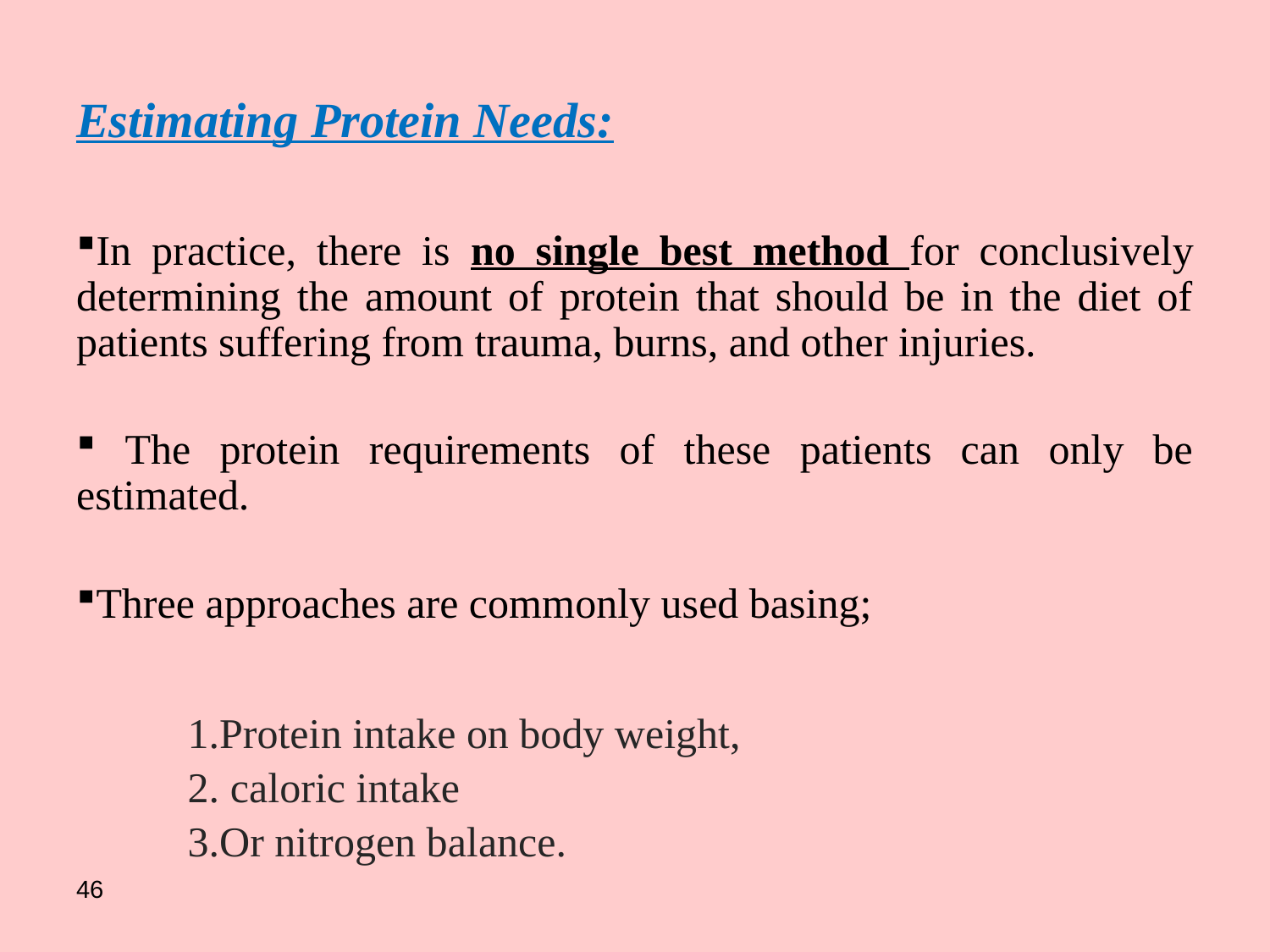

# Estimating Protein Needs:
In practice, there is no single best method for conclusively determining the amount of protein that should be in the diet of patients suffering from trauma, burns, and other injuries.

 The protein requirements of these patients can only be estimated.

Three approaches are commonly used basing;

Protein intake on body weight,
 caloric intake
Or nitrogen balance.
46